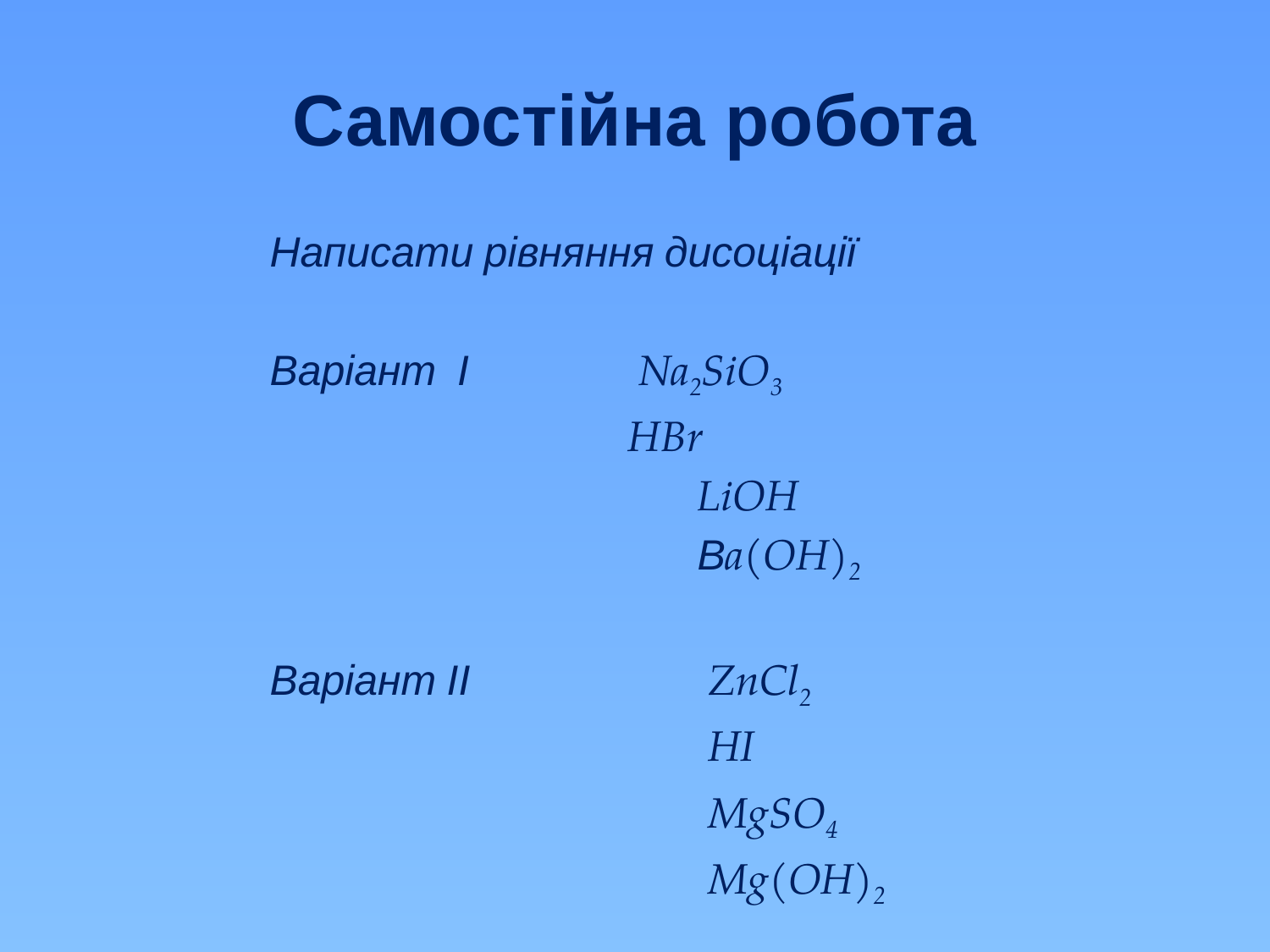

# Самостійна робота
Написати рівняння дисоціації

Варіант  І                Na2SiO3
       HBr
			           LiOH
			           Вa(OH)2

Варіант ІІ 		ZnCl2
				HI
				MgSO4
				Mg(OH)2